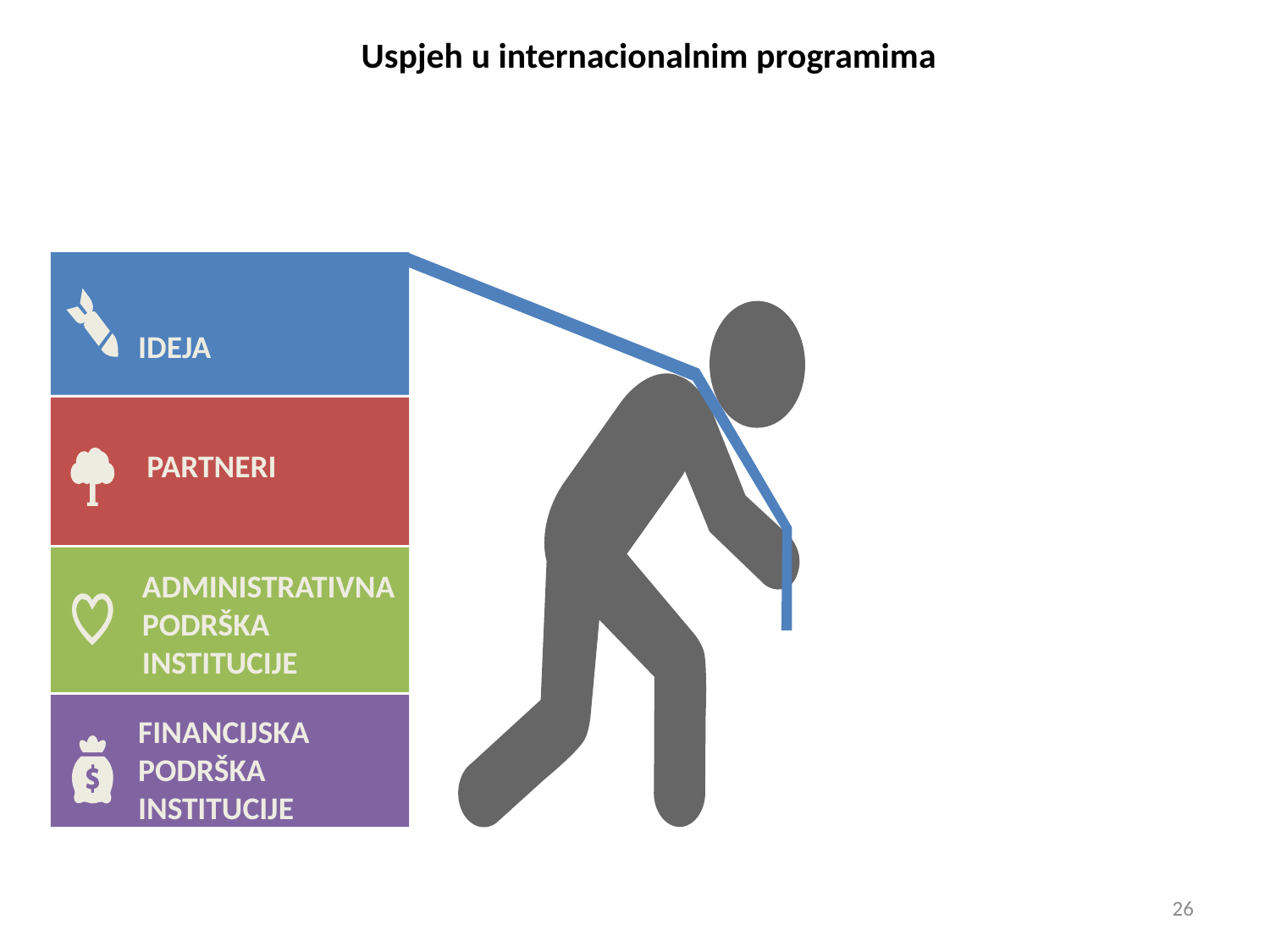

Uspjeh u internacionalnim programima

IDEJA

PARTNERI

ADMINISTRATIVNA PODRŠKA INSTITUCIJE

FINANCIJSKA PODRŠKA INSTITUCIJE

26